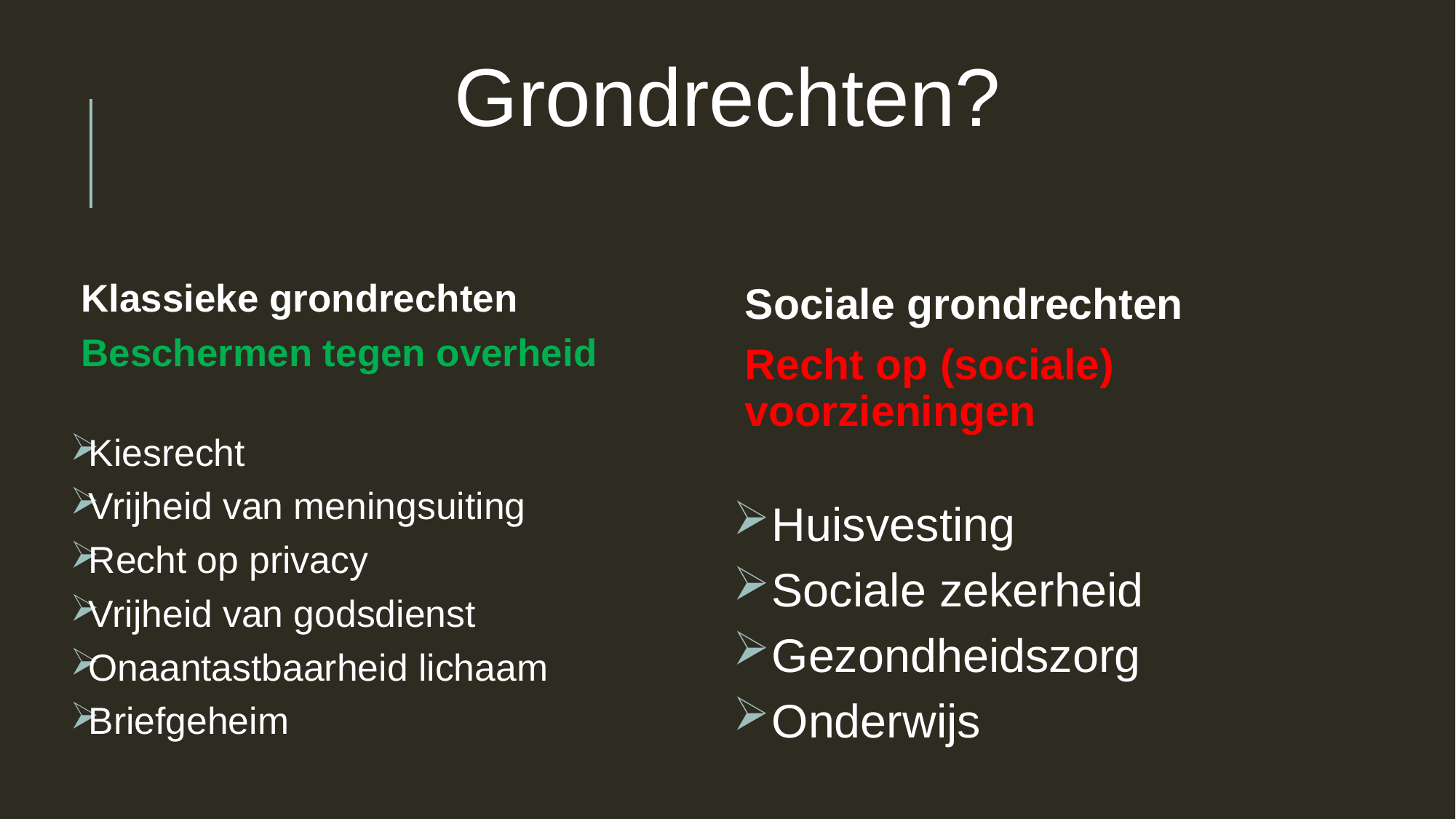

Grondrechten?
#
Klassieke grondrechten
Beschermen tegen overheid

Kiesrecht
Vrijheid van meningsuiting
Recht op privacy
Vrijheid van godsdienst
Onaantastbaarheid lichaam
Briefgeheim

Sociale grondrechten
Recht op (sociale) voorzieningen

 Huisvesting
 Sociale zekerheid
 Gezondheidszorg
 Onderwijs